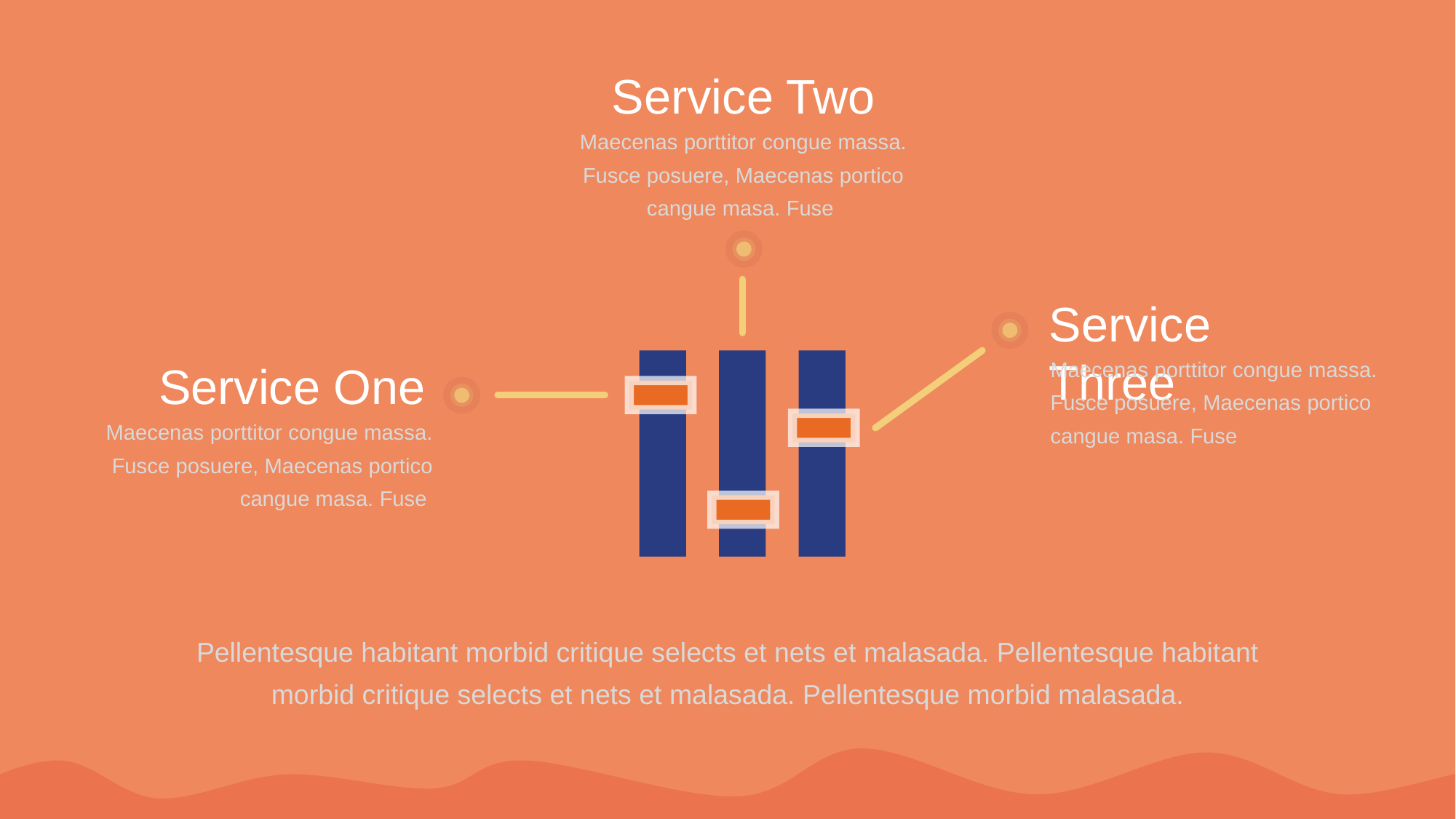

Service Two
Maecenas porttitor congue massa. Fusce posuere, Maecenas portico cangue masa. Fuse

Service Three

Maecenas porttitor congue massa. Fusce posuere, Maecenas portico cangue masa. Fuse
Service One

Maecenas porttitor congue massa. Fusce posuere, Maecenas portico cangue masa. Fuse

Pellentesque habitant morbid critique selects et nets et malasada. Pellentesque habitant morbid critique selects et nets et malasada. Pellentesque morbid malasada.